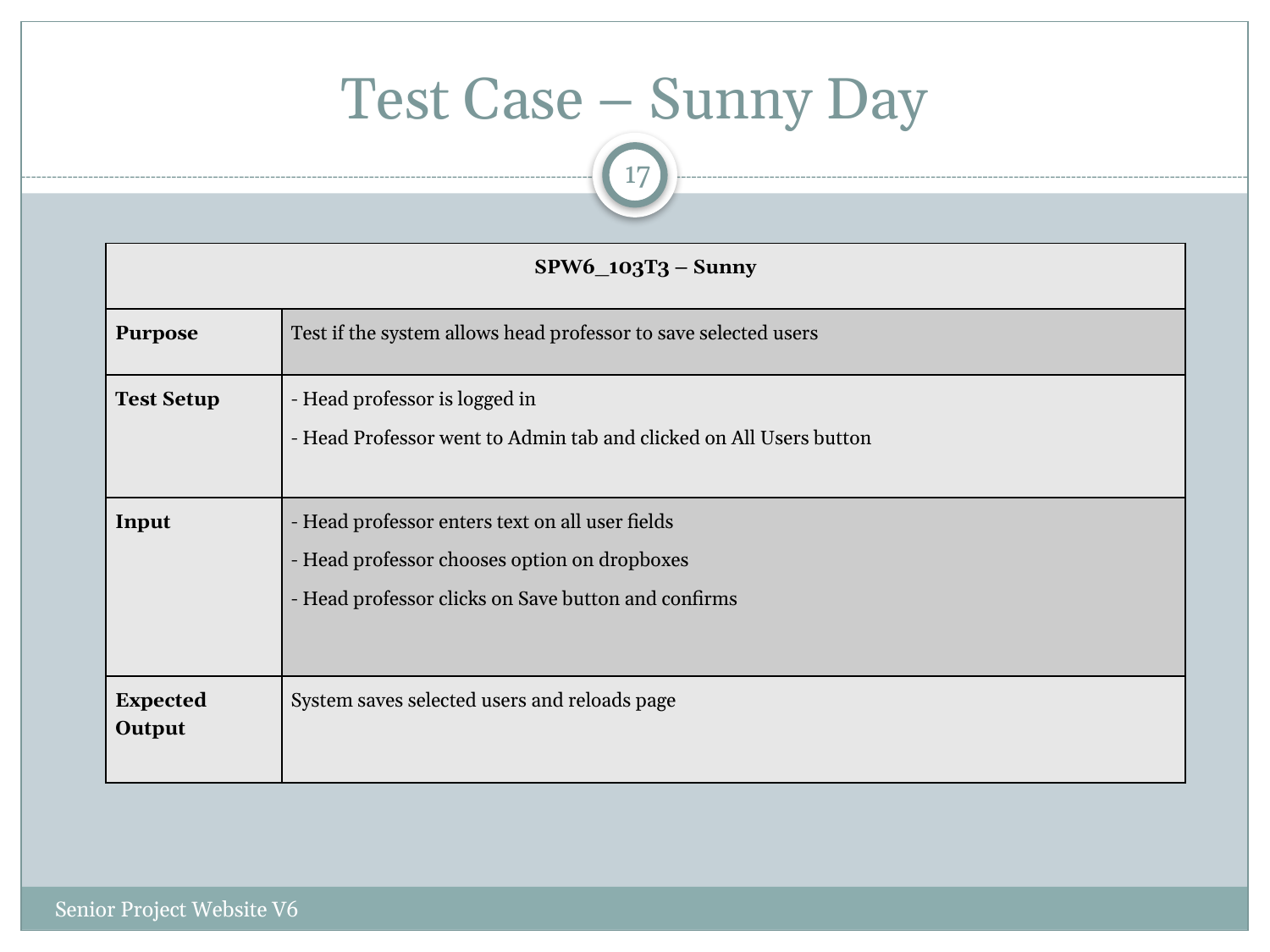

# Test Case – Sunny Day
17
| SPW6\_103T3 – Sunny |  |
| --- | --- |
| Purpose | Test if the system allows head professor to save selected users |
| Test Setup | - Head professor is logged in - Head Professor went to Admin tab and clicked on All Users button |
| Input | - Head professor enters text on all user fields - Head professor chooses option on dropboxes - Head professor clicks on Save button and confirms |
| Expected Output | System saves selected users and reloads page |
Senior Project Website V6